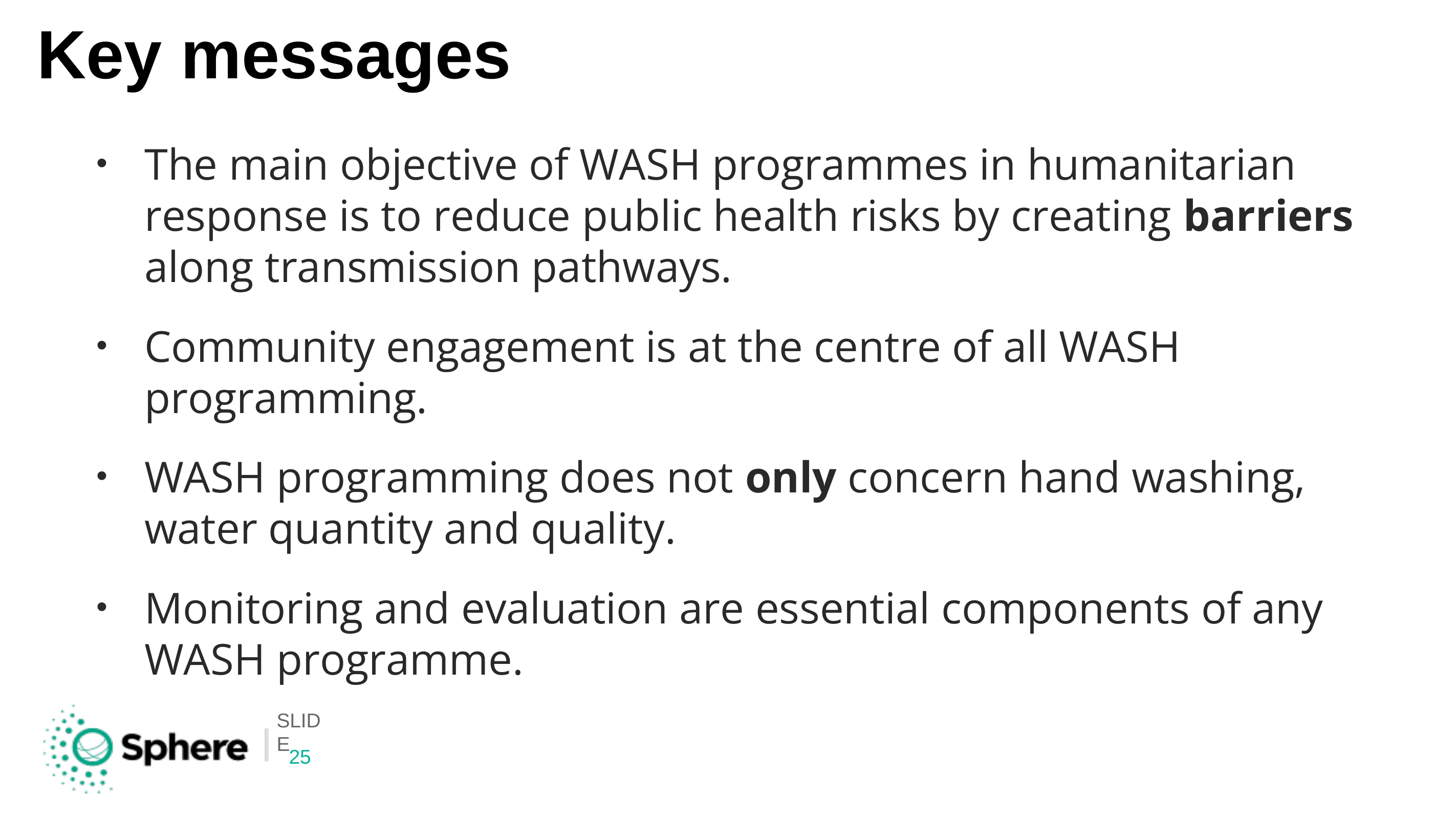

# Key messages
The main objective of WASH programmes in humanitarian response is to reduce public health risks by creating barriers along transmission pathways.
Community engagement is at the centre of all WASH programming.
WASH programming does not only concern hand washing, water quantity and quality.
Monitoring and evaluation are essential components of any WASH programme.
25